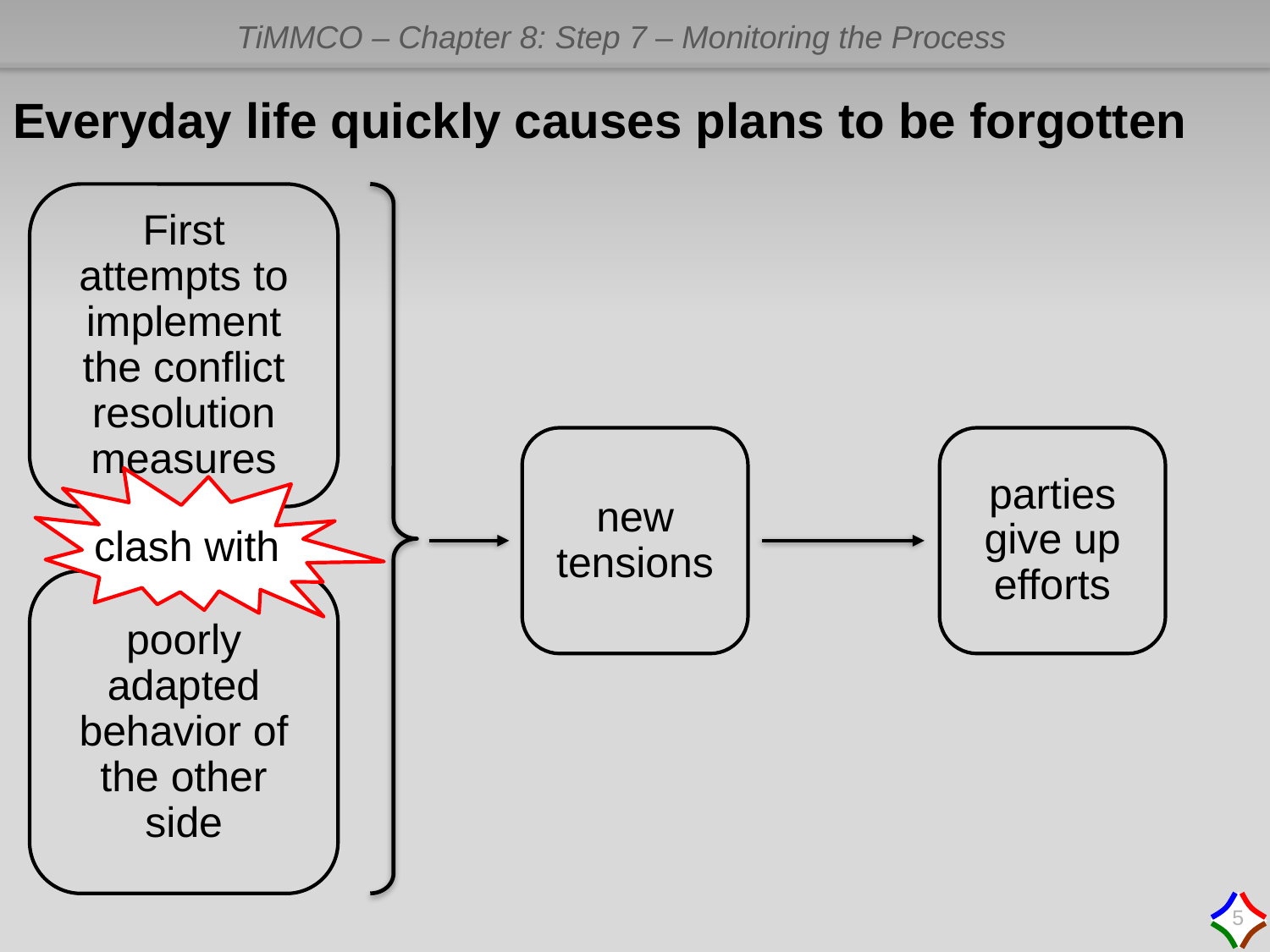

# Everyday life quickly causes plans to be forgotten

First attempts to implement the conflict resolution measures
new tensions
parties give up efforts

clash with
poorly adapted behavior of the other side
5